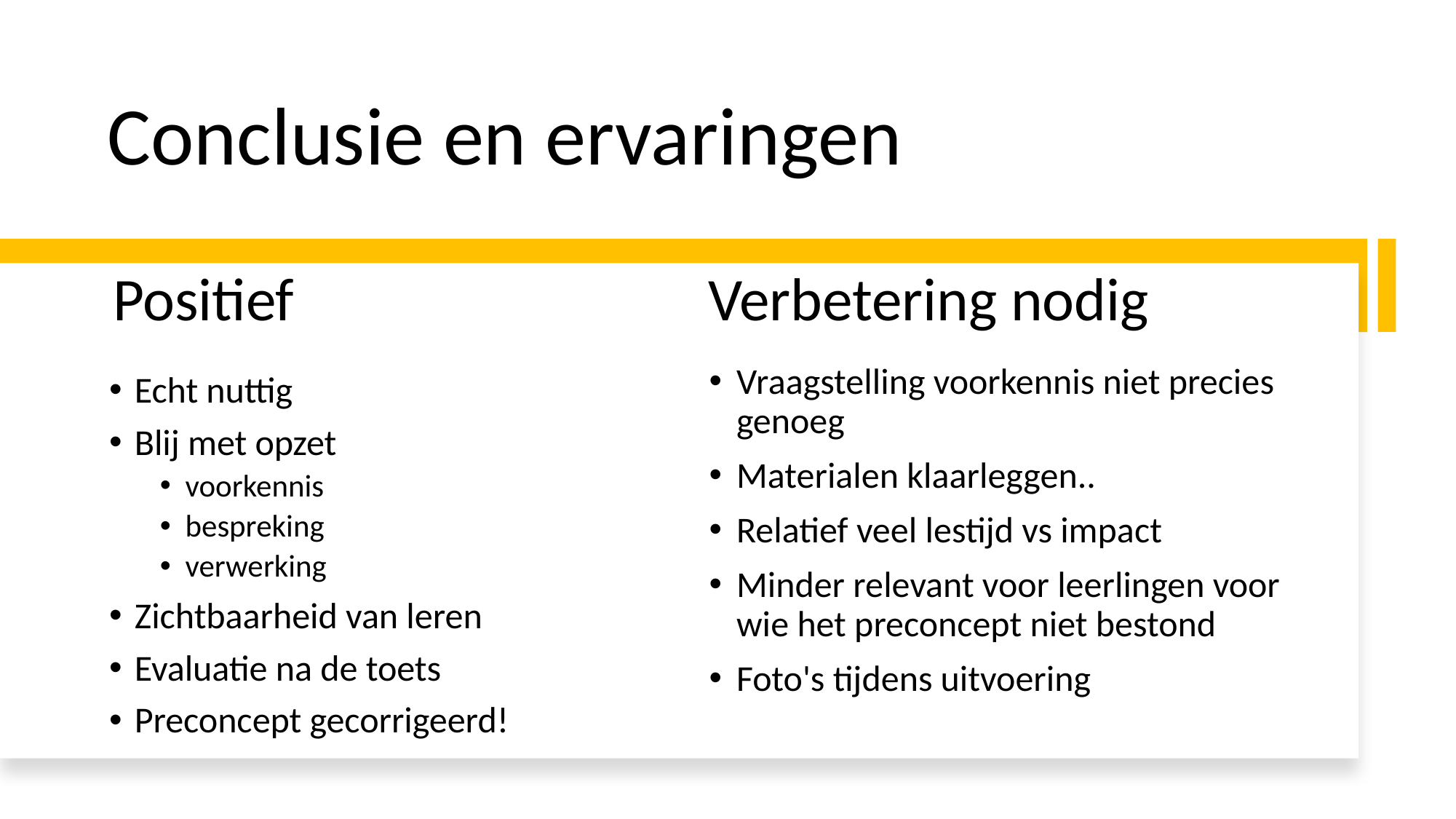

# Conclusie en ervaringen
[p

Positief
Verbetering nodig

Vraagstelling voorkennis niet precies genoeg
Materialen klaarleggen..
Relatief veel lestijd vs impact
Minder relevant voor leerlingen voor wie het preconcept niet bestond
Foto's tijdens uitvoering

Echt nuttig
Blij met opzet
voorkennis
bespreking
verwerking
Zichtbaarheid van leren
Evaluatie na de toets
Preconcept gecorrigeerd!